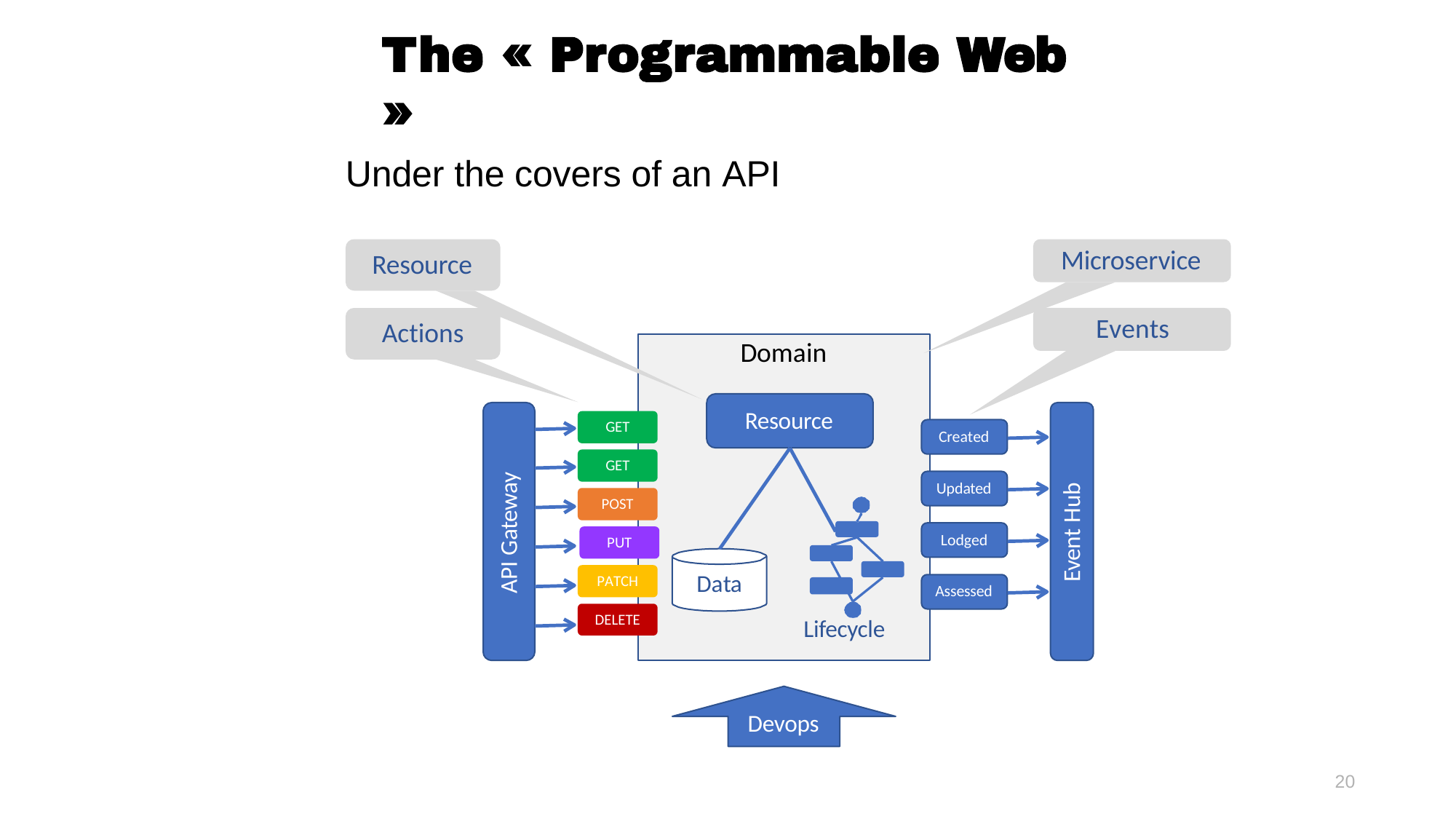

# The « Programmable Web »
Under the covers of an API

Microservice
Resource

Events
Actions
Domain

Resource

GET

Created

GET

API Gateway

Updated
Event Hub

POST

Lodged
PUT

Data
PATCH

Assessed

DELETE
Lifecycle

Devops
20